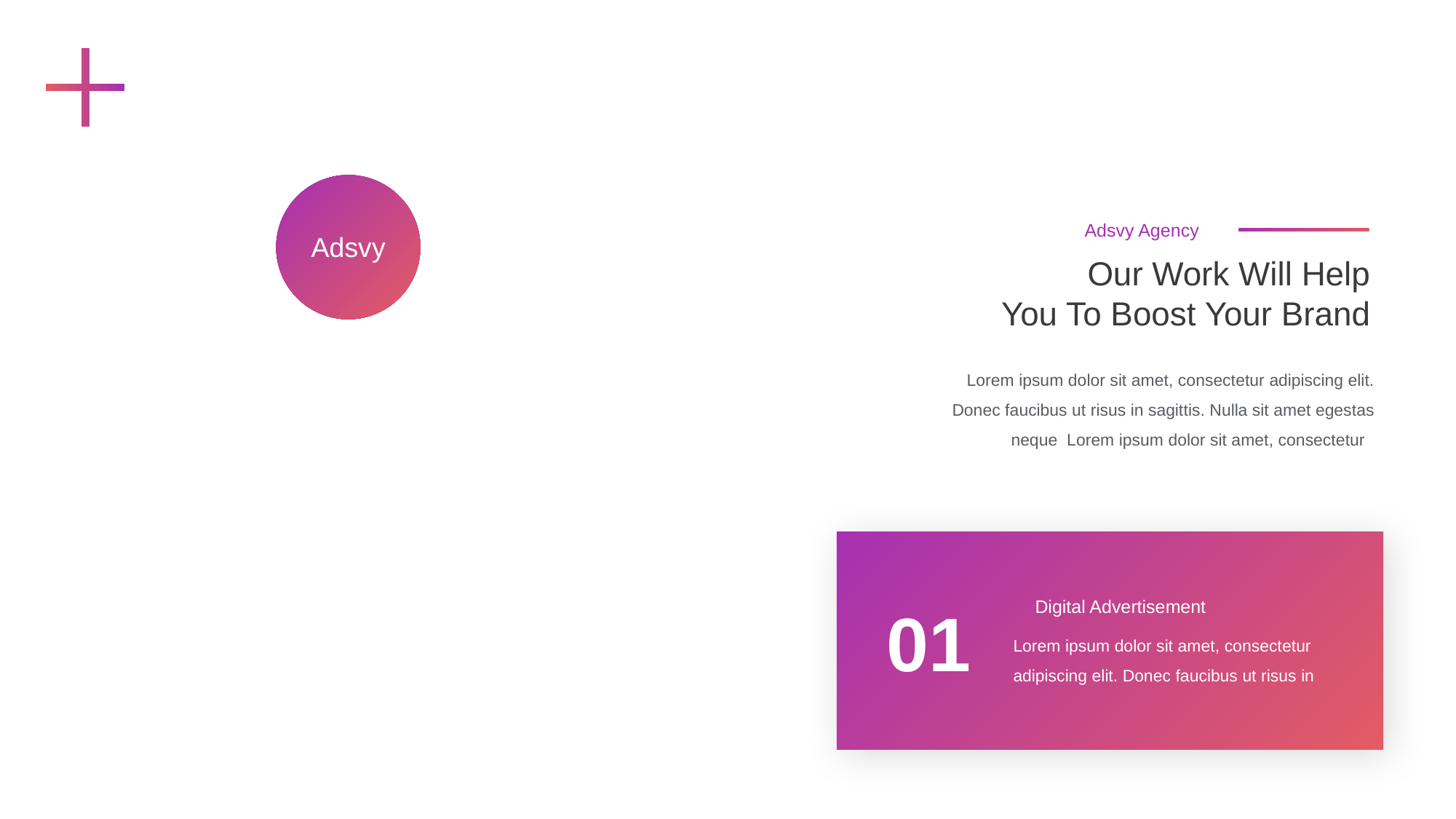

Adsvy
Adsvy Agency

Our Work Will Help
You To Boost Your Brand
Lorem ipsum dolor sit amet, consectetur adipiscing elit. Donec faucibus ut risus in sagittis. Nulla sit amet egestas neque  Lorem ipsum dolor sit amet, consectetur

Digital Advertisement
Lorem ipsum dolor sit amet, consectetur adipiscing elit. Donec faucibus ut risus in
01